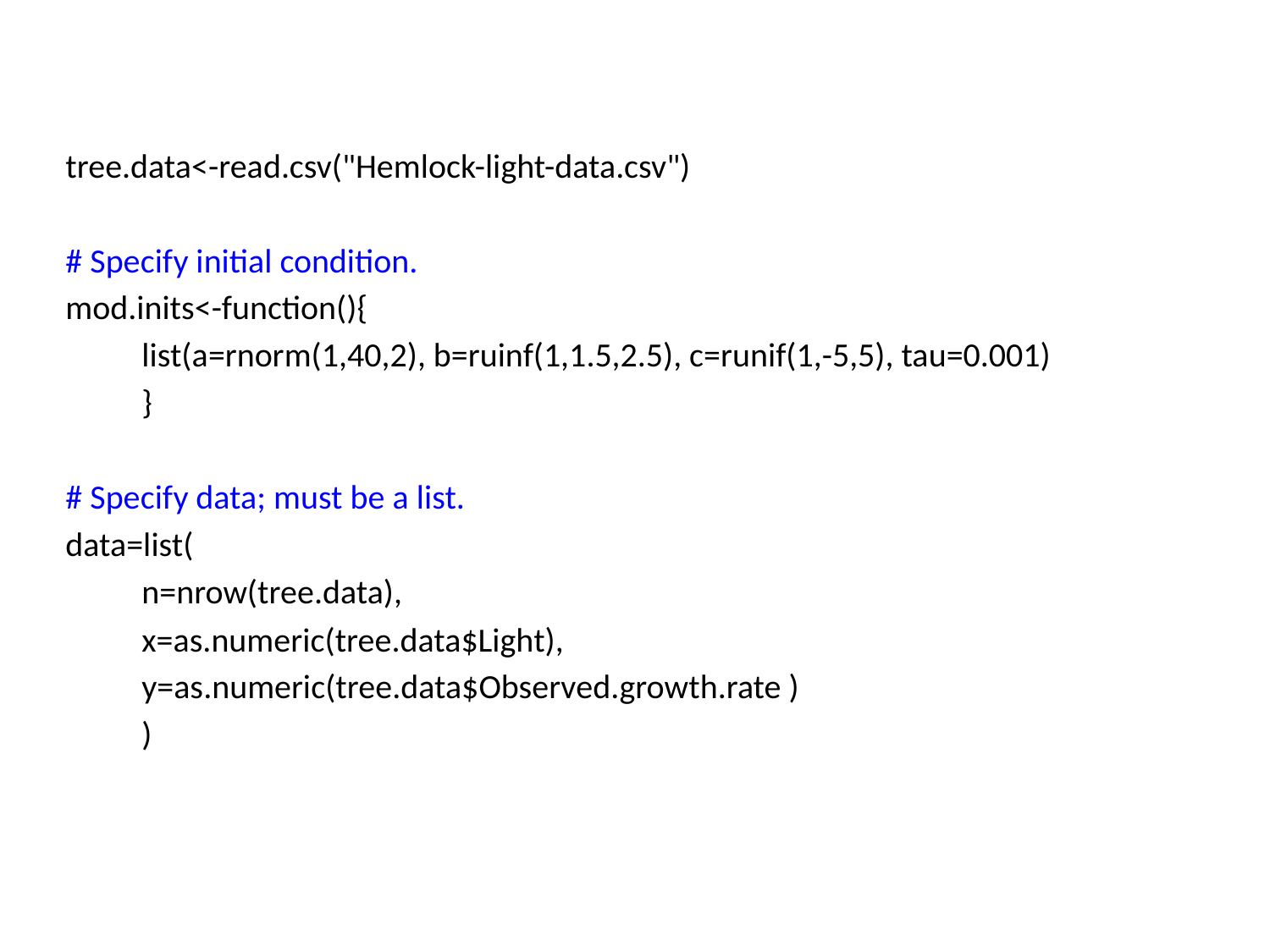

tree.data<-read.csv("Hemlock-light-data.csv")

# Specify initial condition.
mod.inits<-function(){
	list(a=rnorm(1,40,2), b=ruinf(1,1.5,2.5), c=runif(1,-5,5), tau=0.001)
	}

# Specify data; must be a list.
data=list(
	n=nrow(tree.data),
	x=as.numeric(tree.data$Light),
	y=as.numeric(tree.data$Observed.growth.rate )
	)